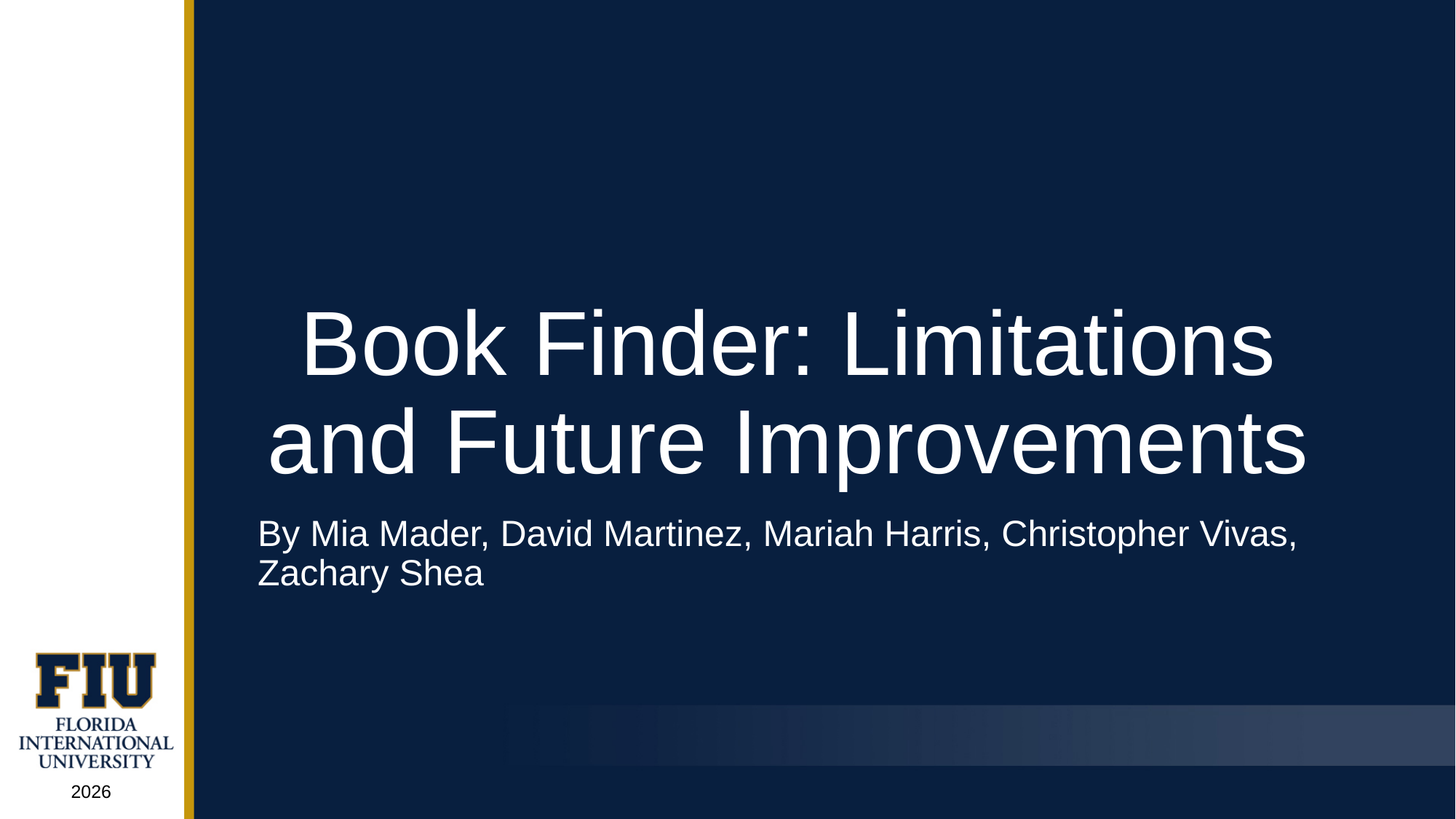

# Book Finder: Limitations and Future Improvements
By Mia Mader, David Martinez, Mariah Harris, Christopher Vivas, Zachary Shea
2026